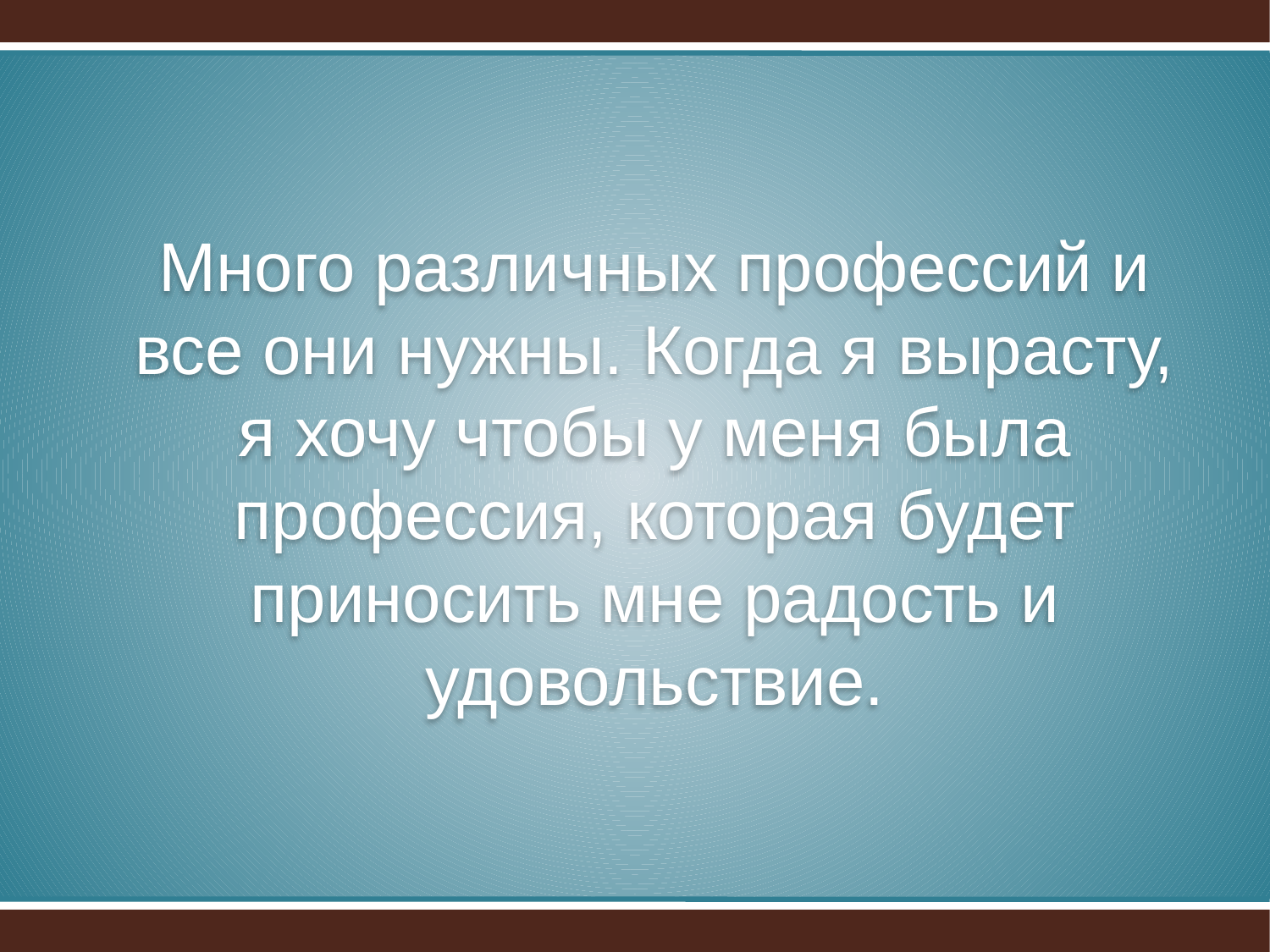

# Много различных профессий и все они нужны. Когда я вырасту, я хочу чтобы у меня была профессия, которая будет приносить мне радость и удовольствие.